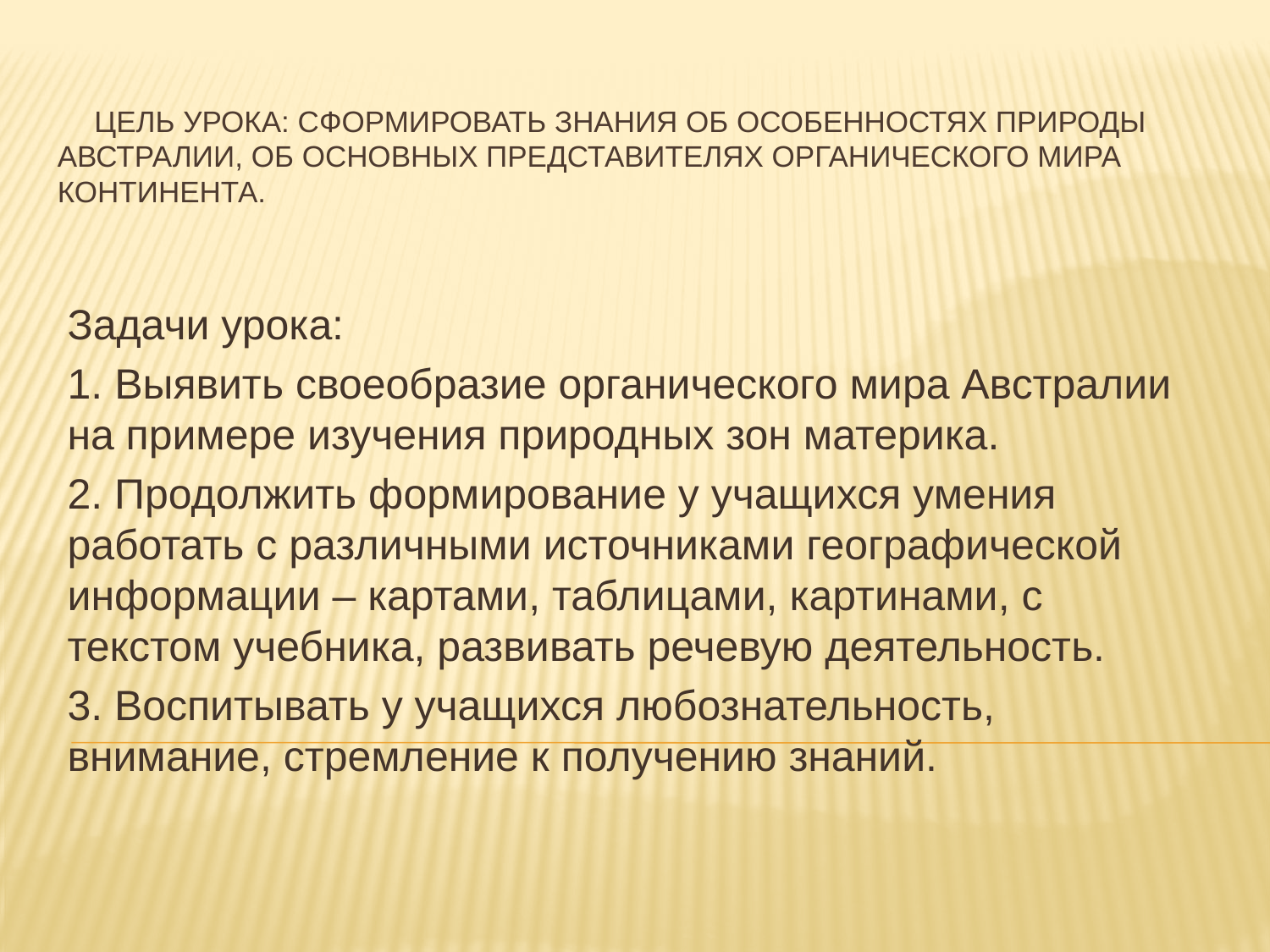

# Цель урока: сформировать знания об особенностях природы Австралии, об основных представителях органического мира континента.
Задачи урока:
1. Выявить своеобразие органического мира Австралии на примере изучения природных зон материка.
2. Продолжить формирование у учащихся умения работать с различными источниками географической информации – картами, таблицами, картинами, с текстом учебника, развивать речевую деятельность.
3. Воспитывать у учащихся любознательность, внимание, стремление к получению знаний.